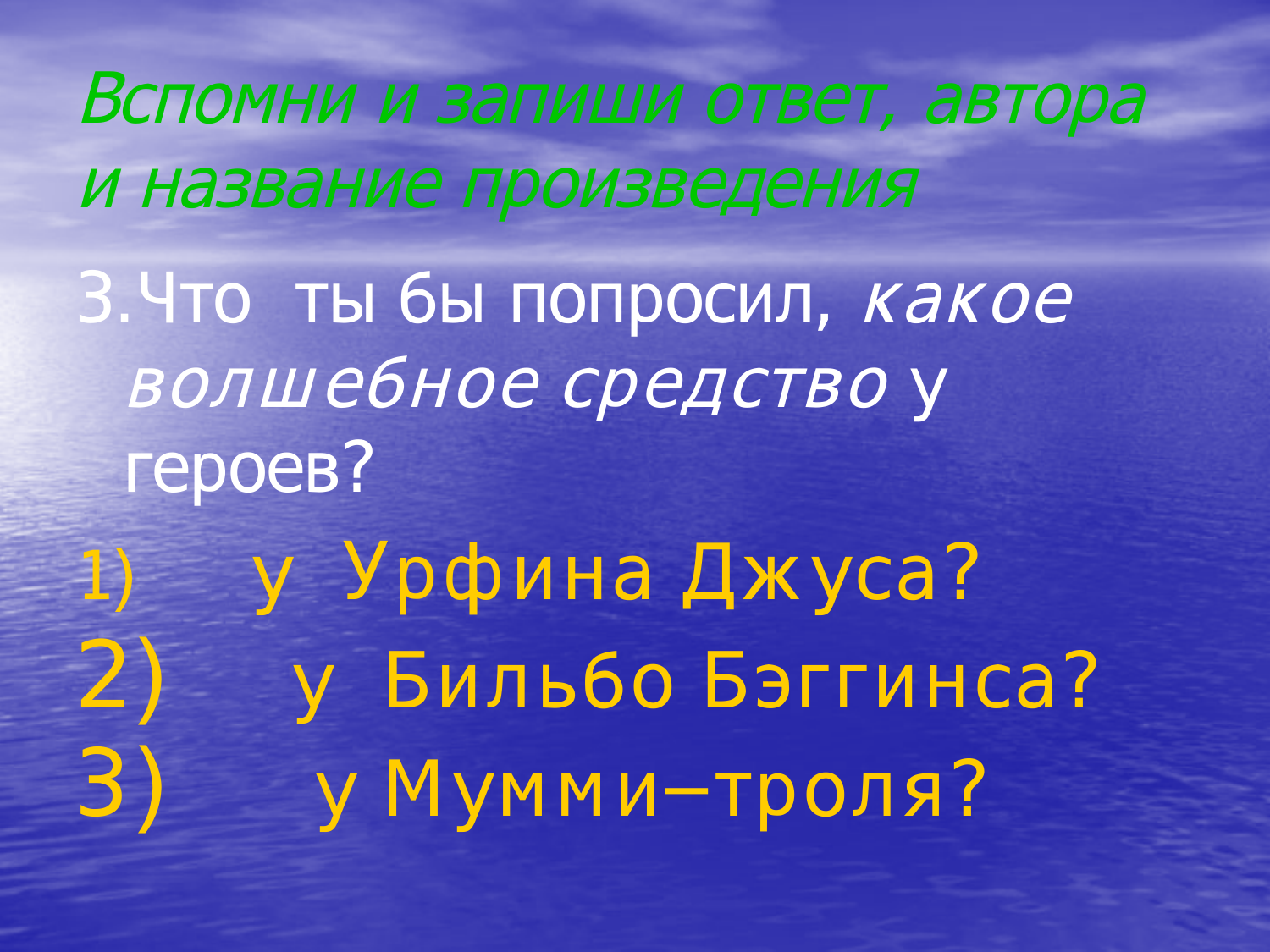

# Вспомни и запиши ответ, автора и название произведения
3.Что  ты бы попросил, какое  волшебное средство у героев?
      у  Урфина Джуса?
     у  Бильбо Бэггинса?
      у Мумми–троля?